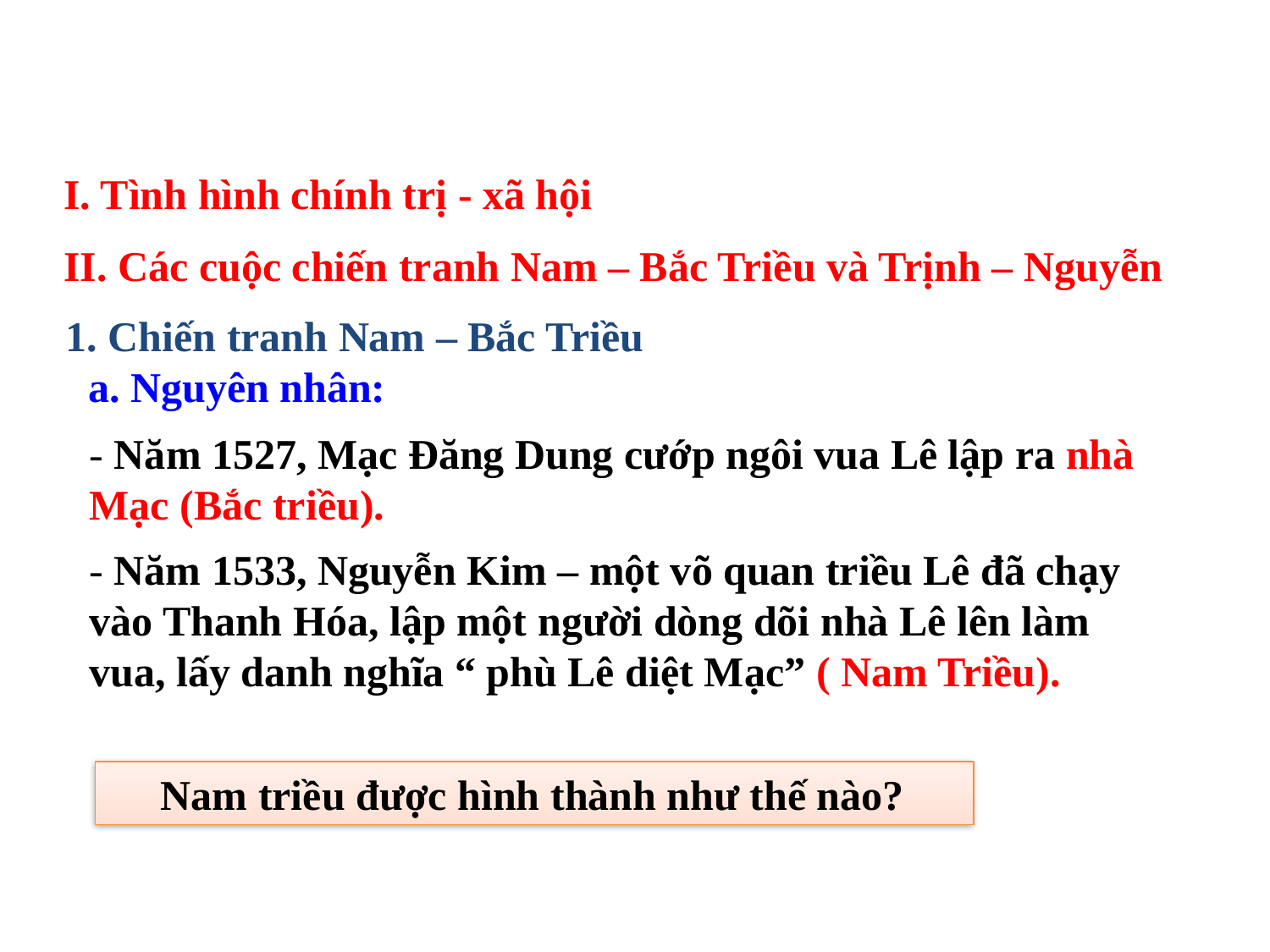

I. Tình hình chính trị - xã hội
II. Các cuộc chiến tranh Nam – Bắc Triều và Trịnh – Nguyễn
1. Chiến tranh Nam – Bắc Triều
a. Nguyên nhân:
- Năm 1527, Mạc Đăng Dung cướp ngôi vua Lê lập ra nhà Mạc (Bắc triều).

- Năm 1533, Nguyễn Kim – một võ quan triều Lê đã chạy vào Thanh Hóa, lập một người dòng dõi nhà Lê lên làm vua, lấy danh nghĩa “ phù Lê diệt Mạc” ( Nam Triều).
     Nam triều được hình thành như thế nào?